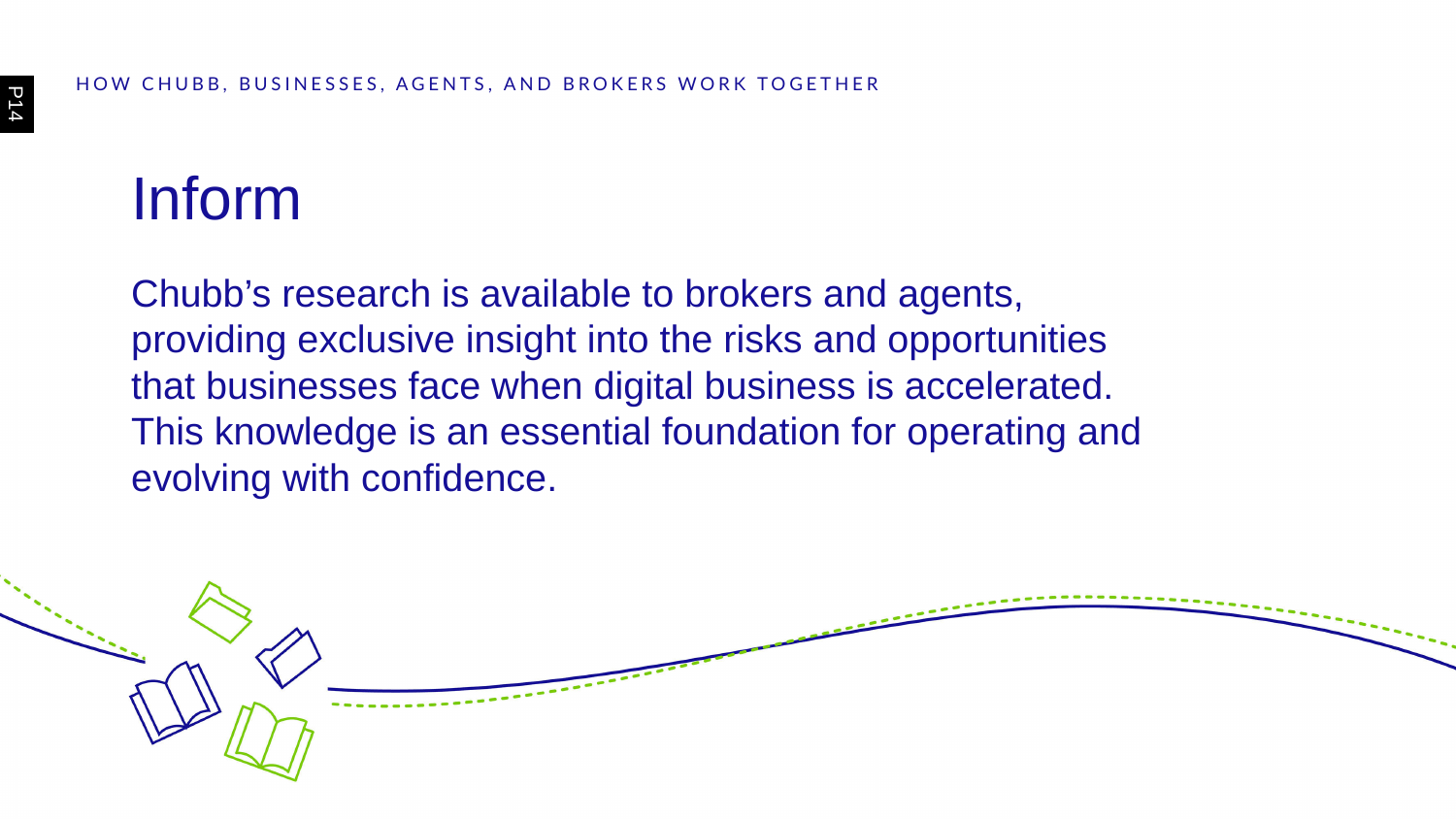

HOW CHUBB, BUSINESSES, AGENTS, AND BROKERS WORK TOGETHER
P14
Inform
Chubb’s research is available to brokers and agents, providing exclusive insight into the risks and opportunities that businesses face when digital business is accelerated. This knowledge is an essential foundation for operating and evolving with confidence.